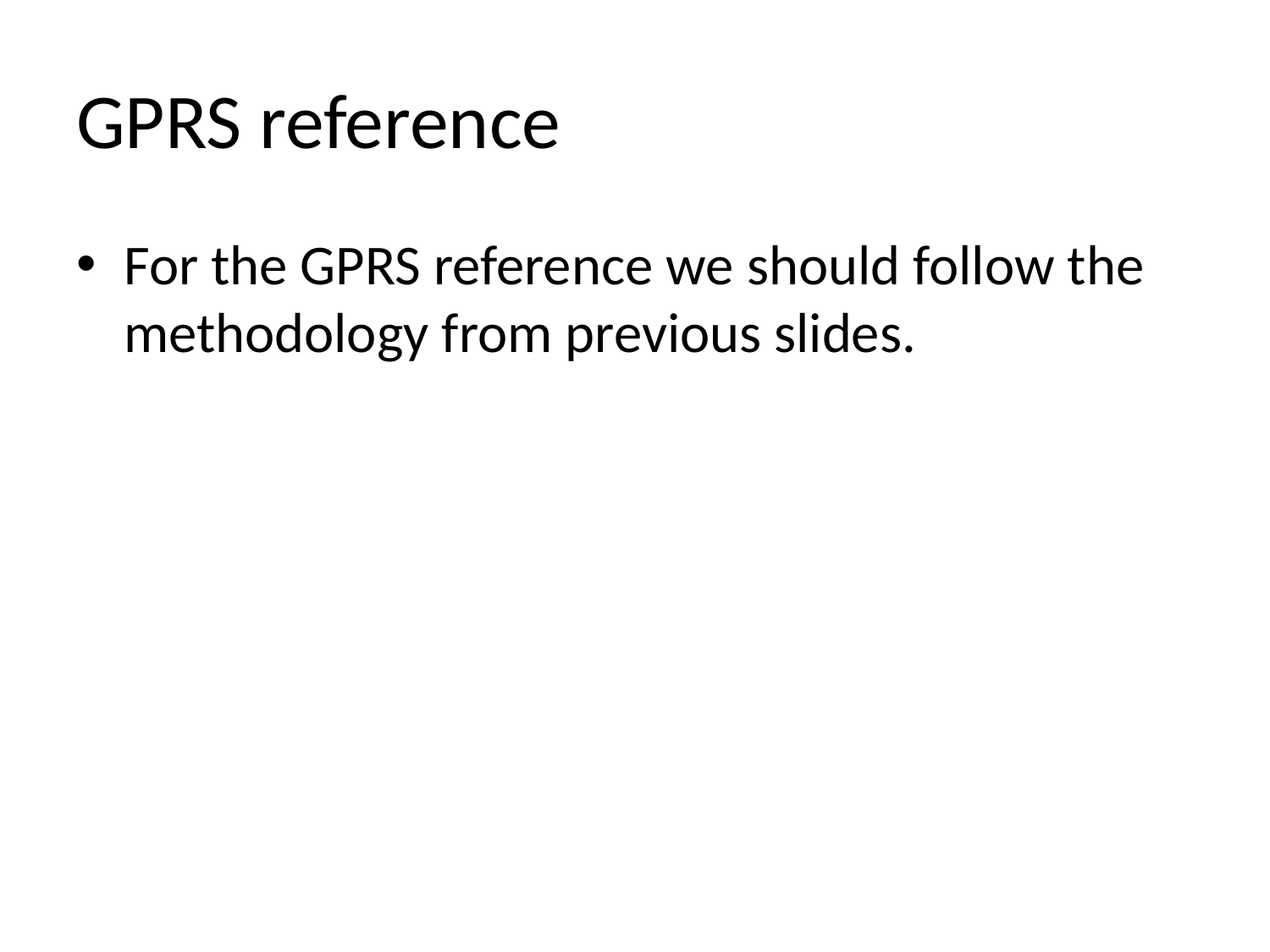

# GPRS reference
For the GPRS reference we should follow the methodology from previous slides.